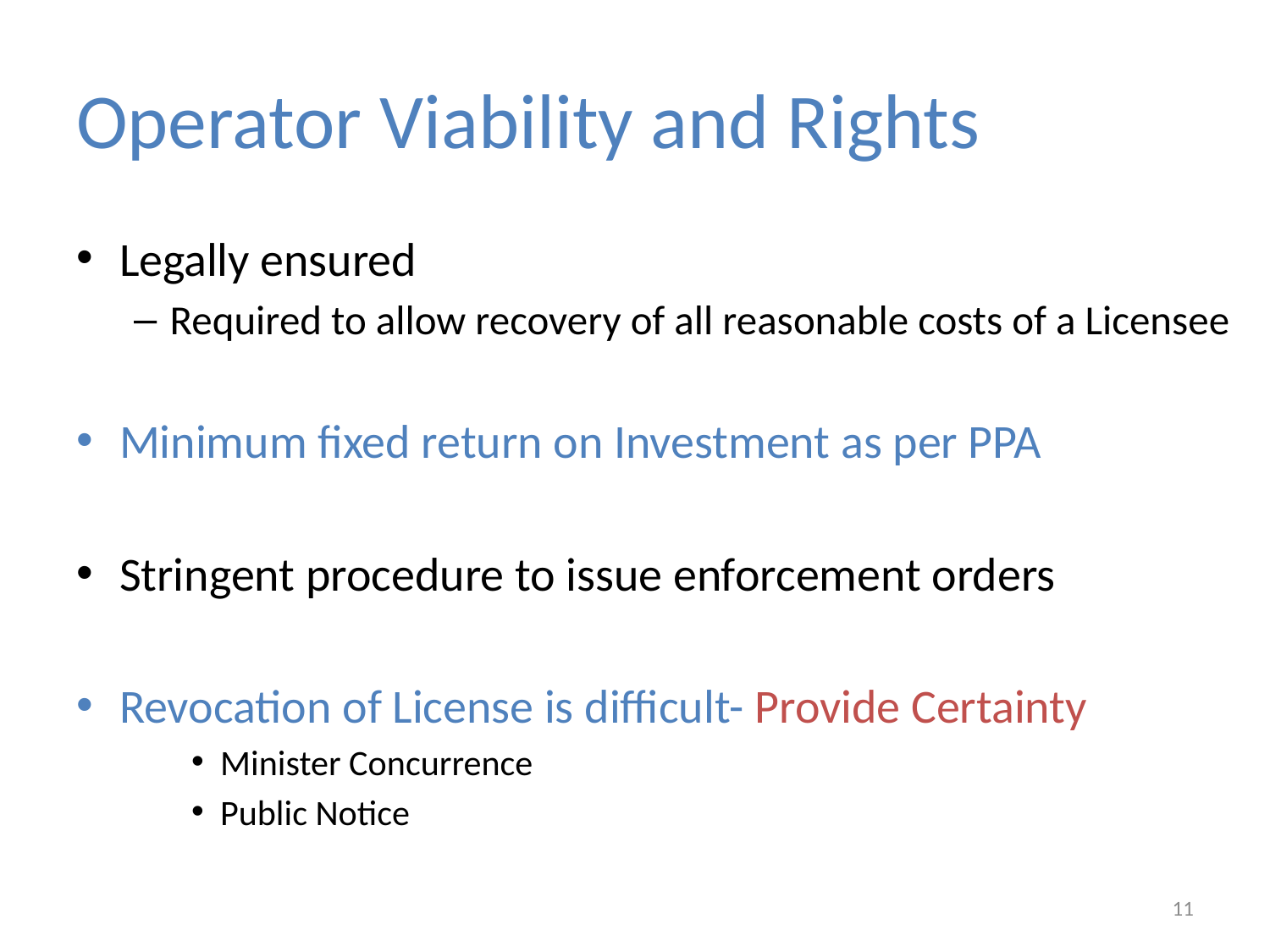

# Operator Viability and Rights
Legally ensured
Required to allow recovery of all reasonable costs of a Licensee

Minimum fixed return on Investment as per PPA

Stringent procedure to issue enforcement orders

Revocation of License is difficult- Provide Certainty
Minister Concurrence
Public Notice

11